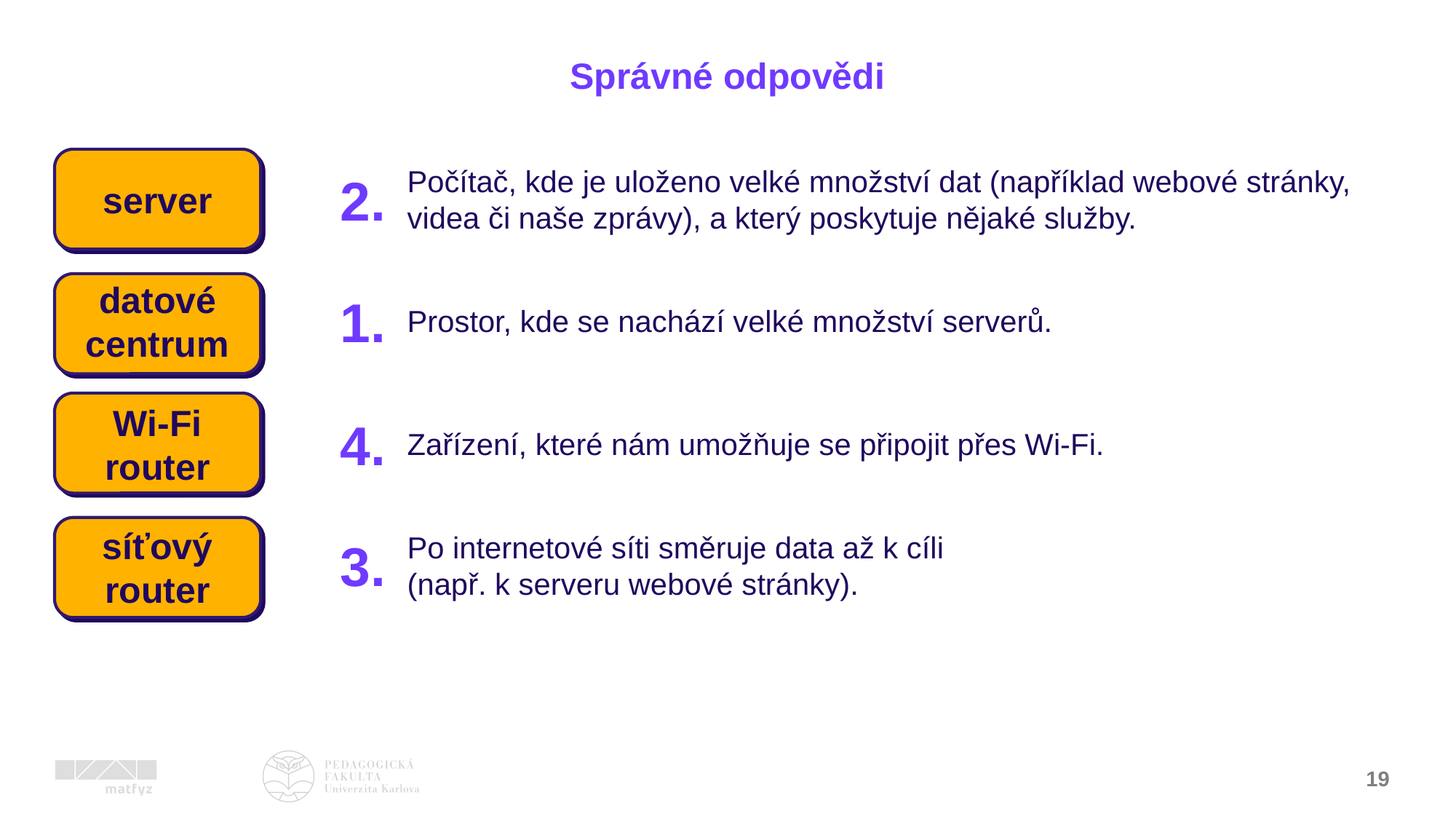

Správné odpovědi
2.
Počítač, kde je uloženo velké množství dat (například webové stránky, videa či naše zprávy), a který poskytuje nějaké služby.
server

1.
Prostor, kde se nachází velké množství serverů.

datové
centrum
Zařízení, které nám umožňuje se připojit přes Wi-Fi.

Wi-Fi
router
4.
3.
Po internetové síti směruje data až k cíli
(např. k serveru webové stránky).

síťový
router
19